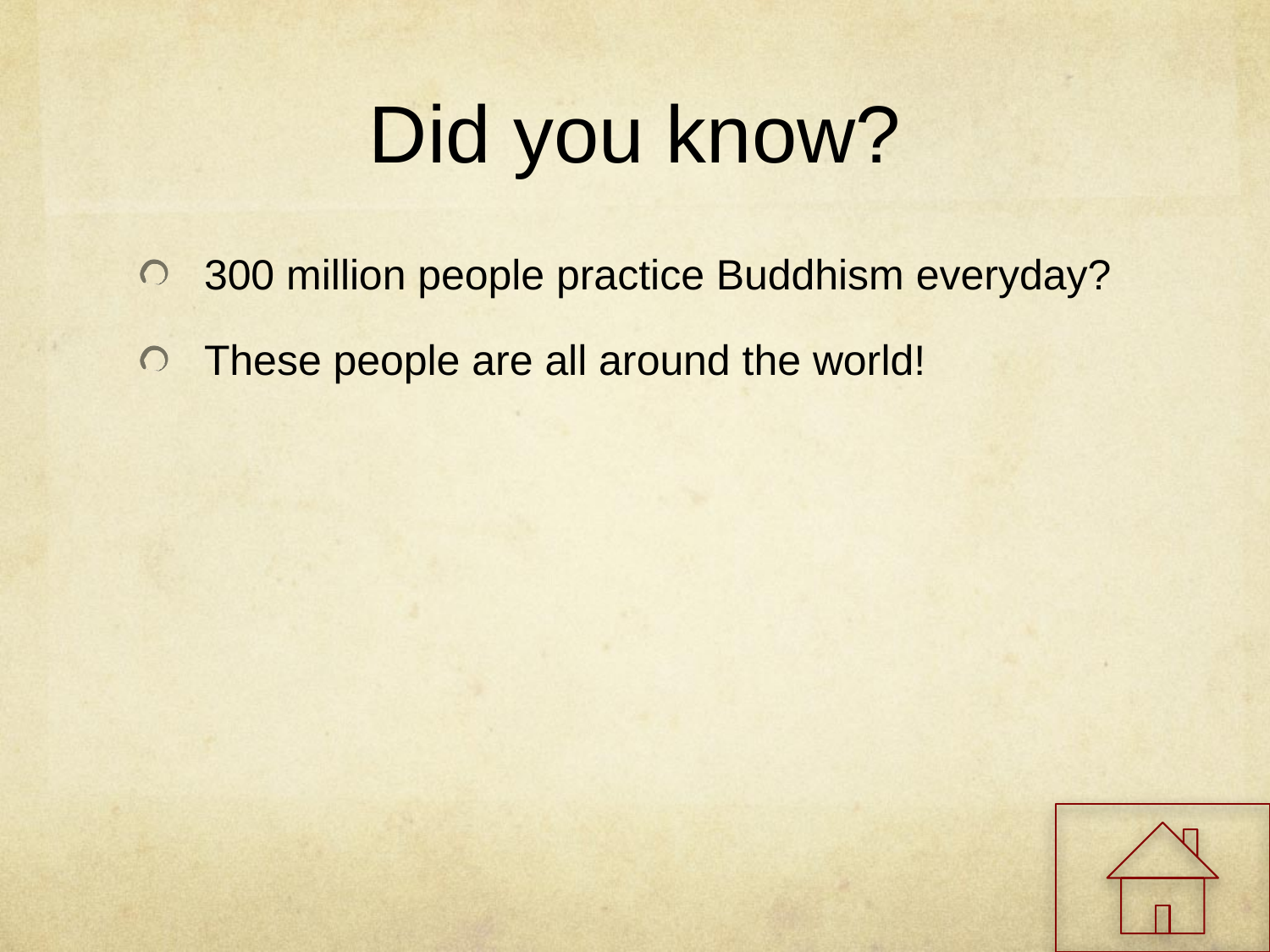

# Did you know?
300 million people practice Buddhism everyday?
These people are all around the world!